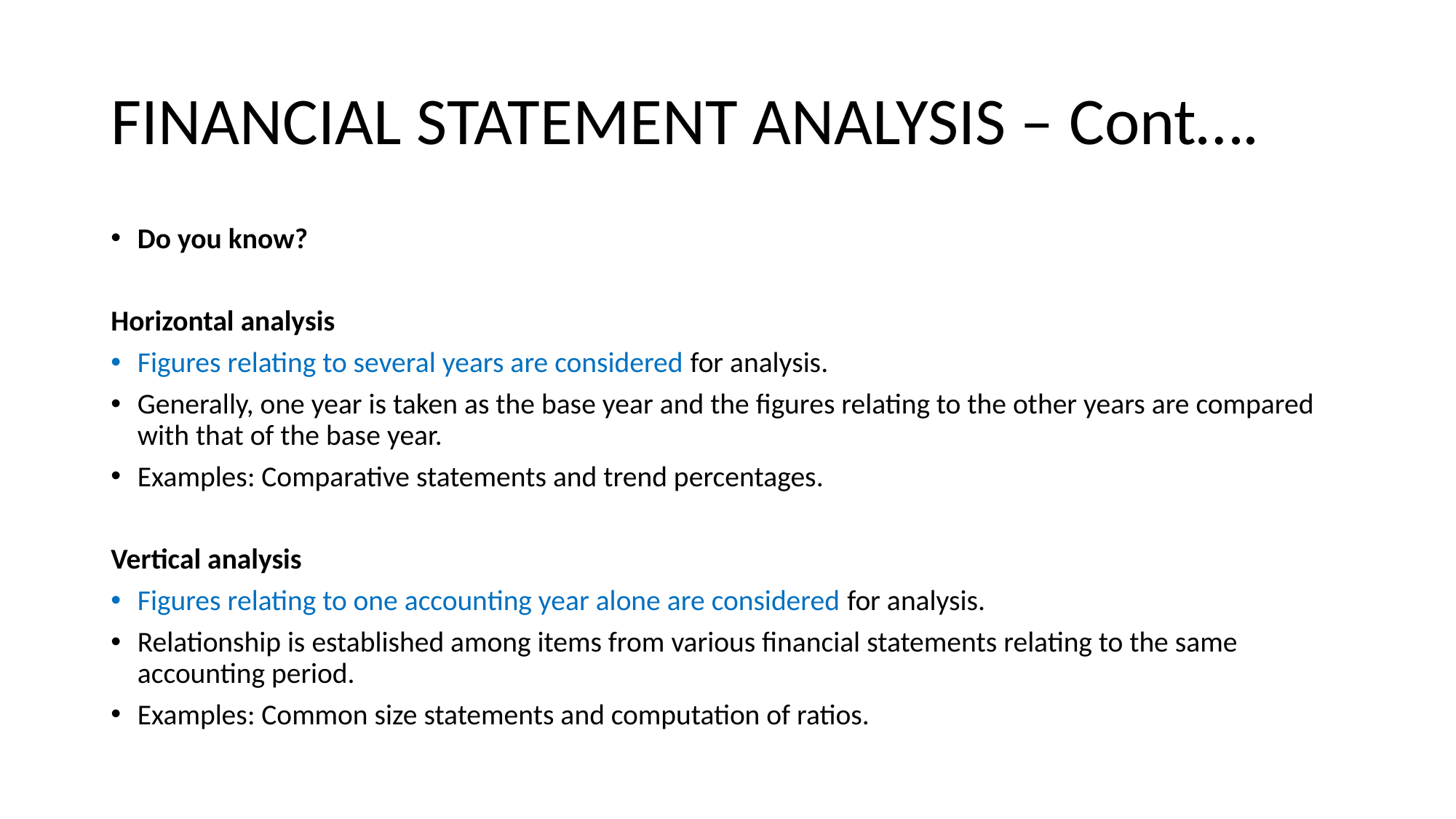

# FINANCIAL STATEMENT ANALYSIS – Cont….
Do you know?

Horizontal analysis
Figures relating to several years are considered for analysis.
Generally, one year is taken as the base year and the figures relating to the other years are compared with that of the base year.
Examples: Comparative statements and trend percentages.

Vertical analysis
Figures relating to one accounting year alone are considered for analysis.
Relationship is established among items from various financial statements relating to the same accounting period.
Examples: Common size statements and computation of ratios.